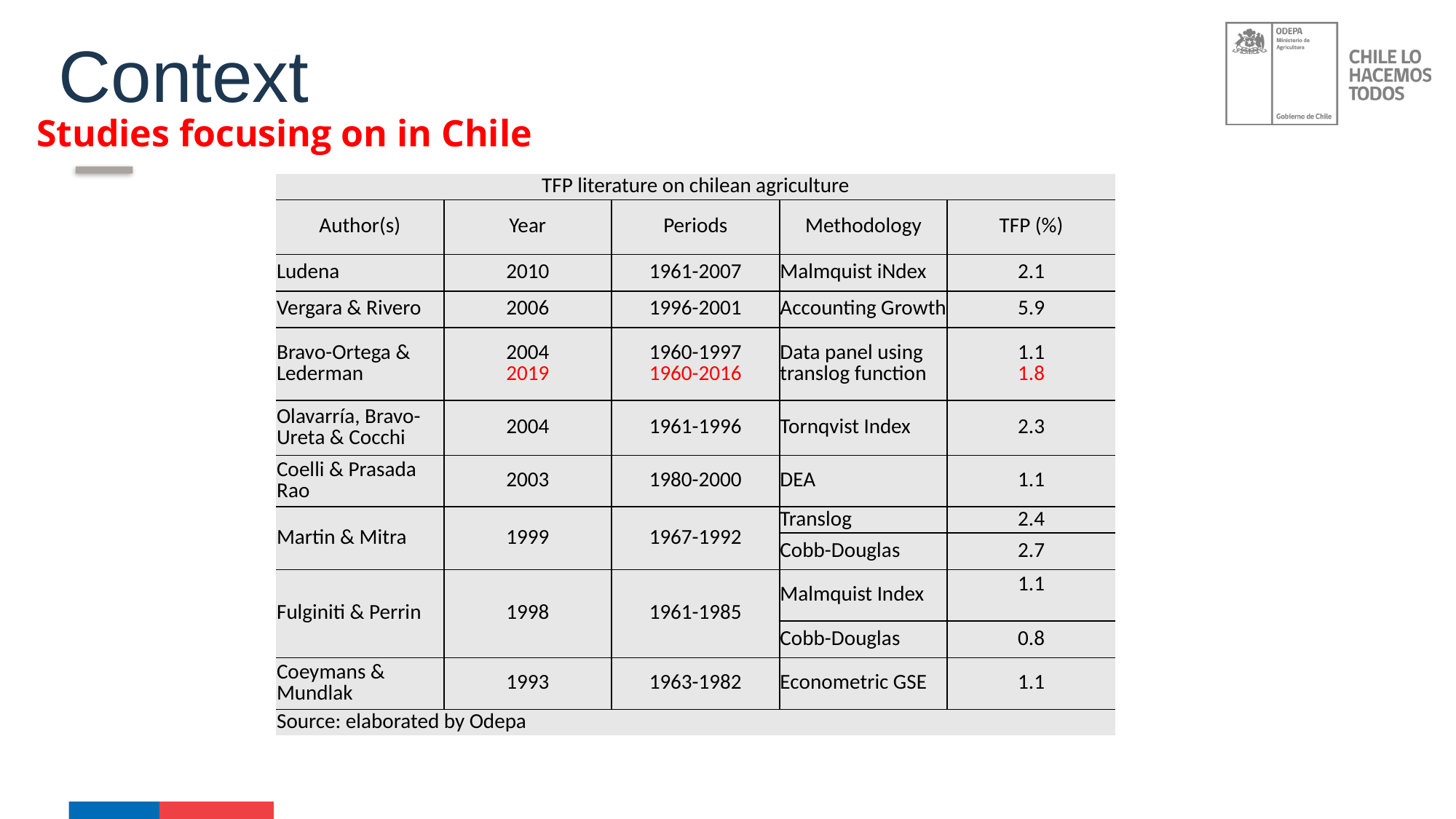

Context
Studies focusing on in Chile

| TFP literature on chilean agriculture |  |  |  |  |
| --- | --- | --- | --- | --- |
| Author(s) | Year | Periods | Methodology | TFP (%) |
| Ludena | 2010 | 1961-2007 | Malmquist iNdex | 2.1 |
| Vergara & Rivero | 2006 | 1996-2001 | Accounting Growth | 5.9 |
| Bravo-Ortega & Lederman | 2004 2019 | 1960-1997 1960-2016 | Data panel using translog function | 1.1 1.8 |
| Olavarría, Bravo-Ureta & Cocchi | 2004 | 1961-1996 | Tornqvist Index | 2.3 |
| Coelli & Prasada Rao | 2003 | 1980-2000 | DEA | 1.1 |
| Martin & Mitra | 1999 | 1967-1992 | Translog | 2.4 |
|  |  |  | Cobb-Douglas | 2.7 |
| Fulginiti & Perrin | 1998 | 1961-1985 | Malmquist Index | 1.1 |
|  |  |  | Cobb-Douglas | 0.8 |
| Coeymans & Mundlak | 1993 | 1963-1982 | Econometric GSE | 1.1 |
| Source: elaborated by Odepa |  |  |  |  |

### Chart

| Category |
|---|